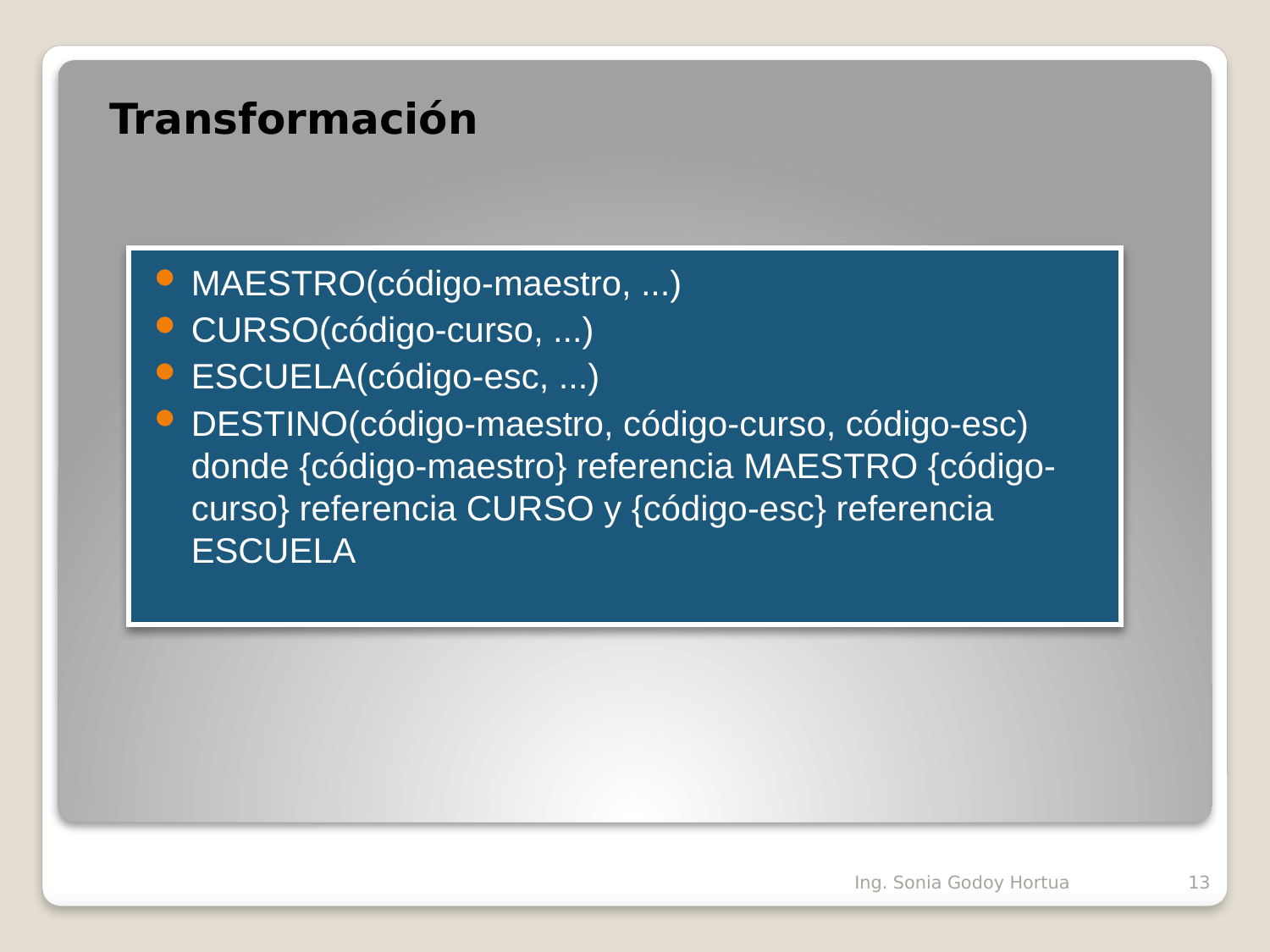

Transformación
MAESTRO(código-maestro, ...)
CURSO(código-curso, ...)
ESCUELA(código-esc, ...)
DESTINO(código-maestro, código-curso, código-esc) donde {código-maestro} referencia MAESTRO {código-curso} referencia CURSO y {código-esc} referencia ESCUELA
Ing. Sonia Godoy Hortua
13